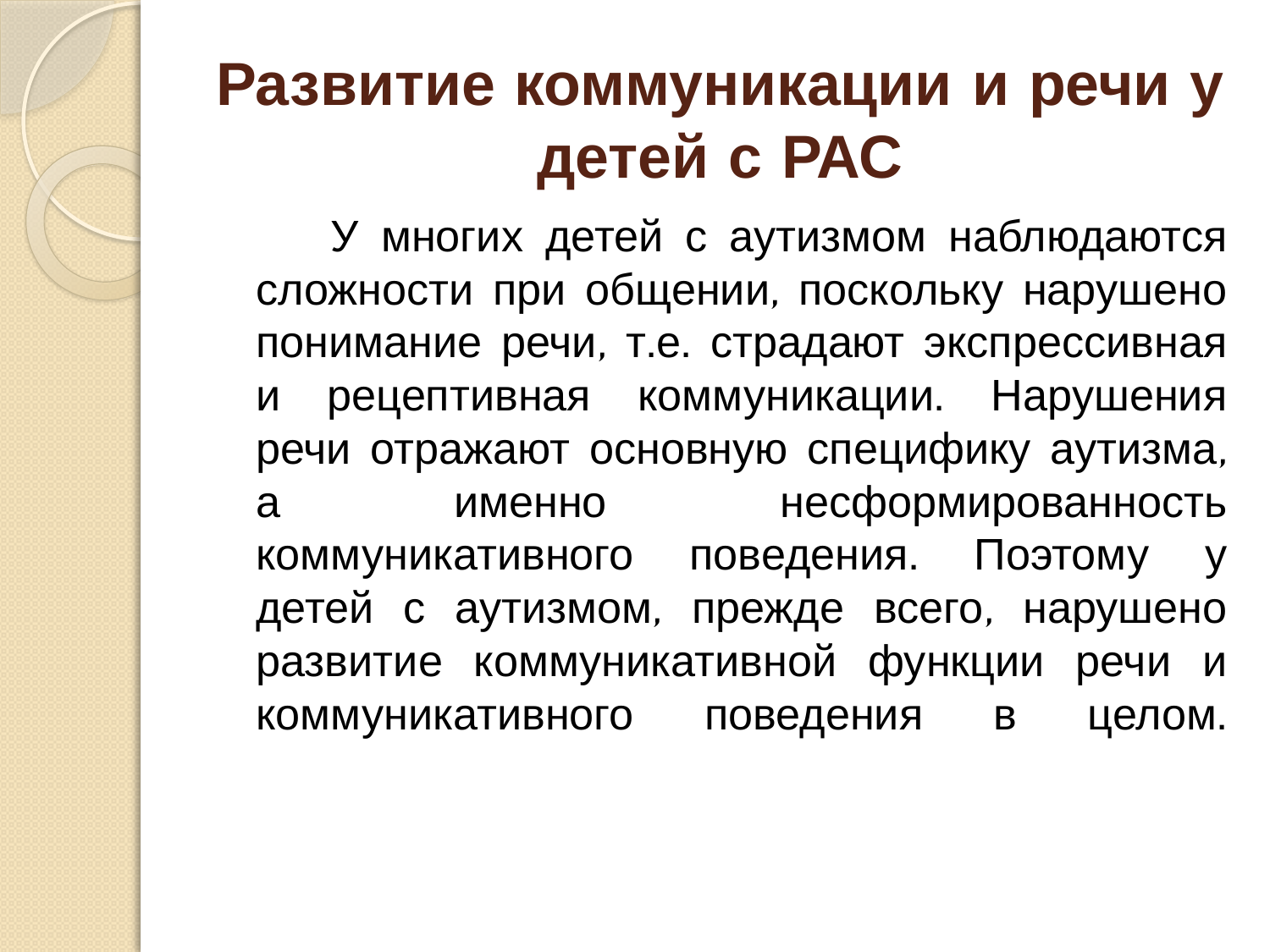

# Развитие коммуникации и речи у детей с РАС
      У многих детей с аутизмом наблюдаются сложности при общении, поскольку нарушено понимание речи, т.е. страдают экспрессивная и рецептивная коммуникации. Нарушения речи отражают основную специфику аутизма, а именно несформированность коммуникативного поведения. Поэтому у детей с аутизмом, прежде всего, нарушено развитие коммуникативной функции речи и коммуникативного поведения в целом.